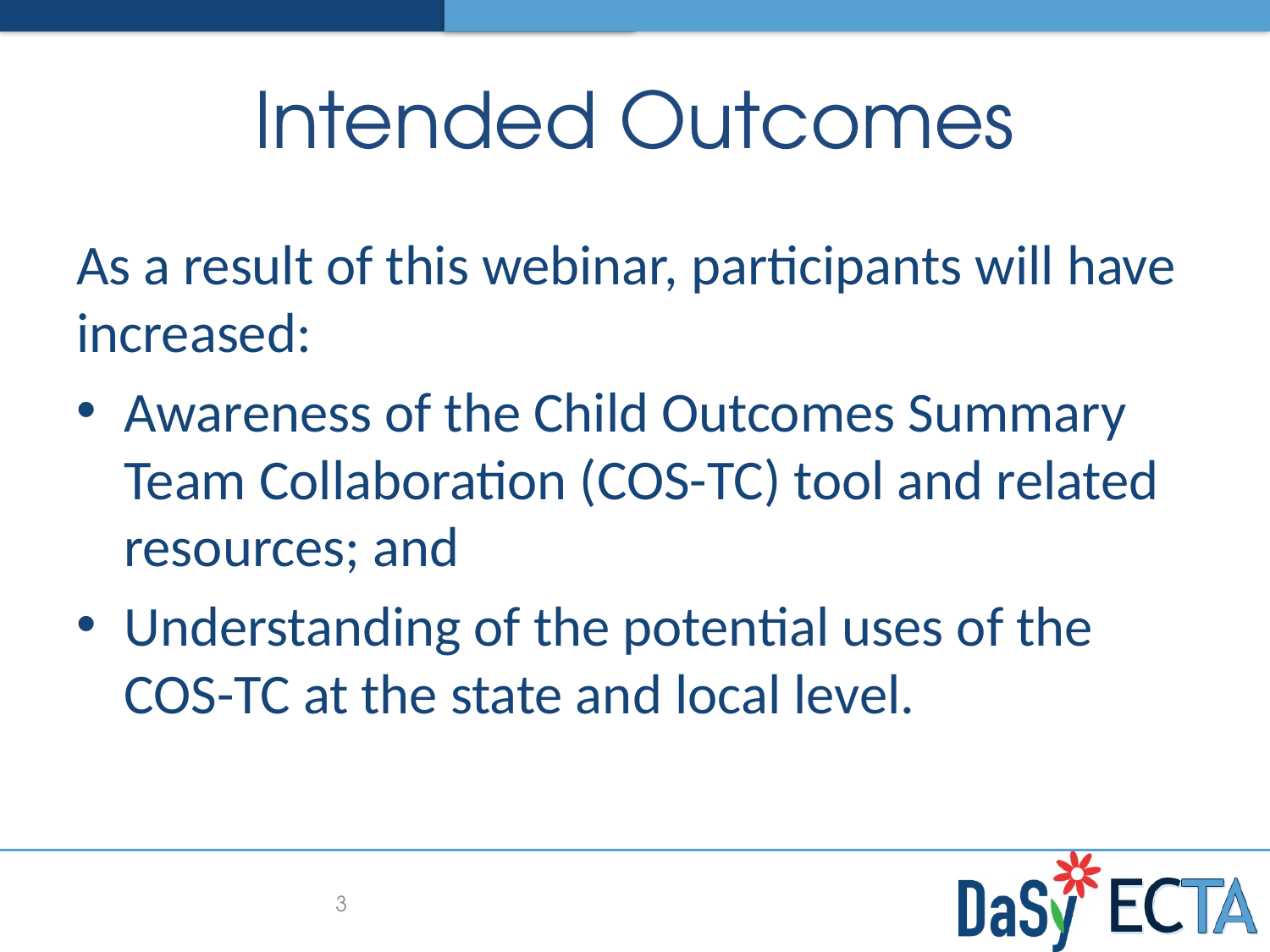

# Intended Outcomes
As a result of this webinar, participants will have increased:
Awareness of the Child Outcomes Summary Team Collaboration (COS-TC) tool and related resources; and
Understanding of the potential uses of the COS-TC at the state and local level.

3